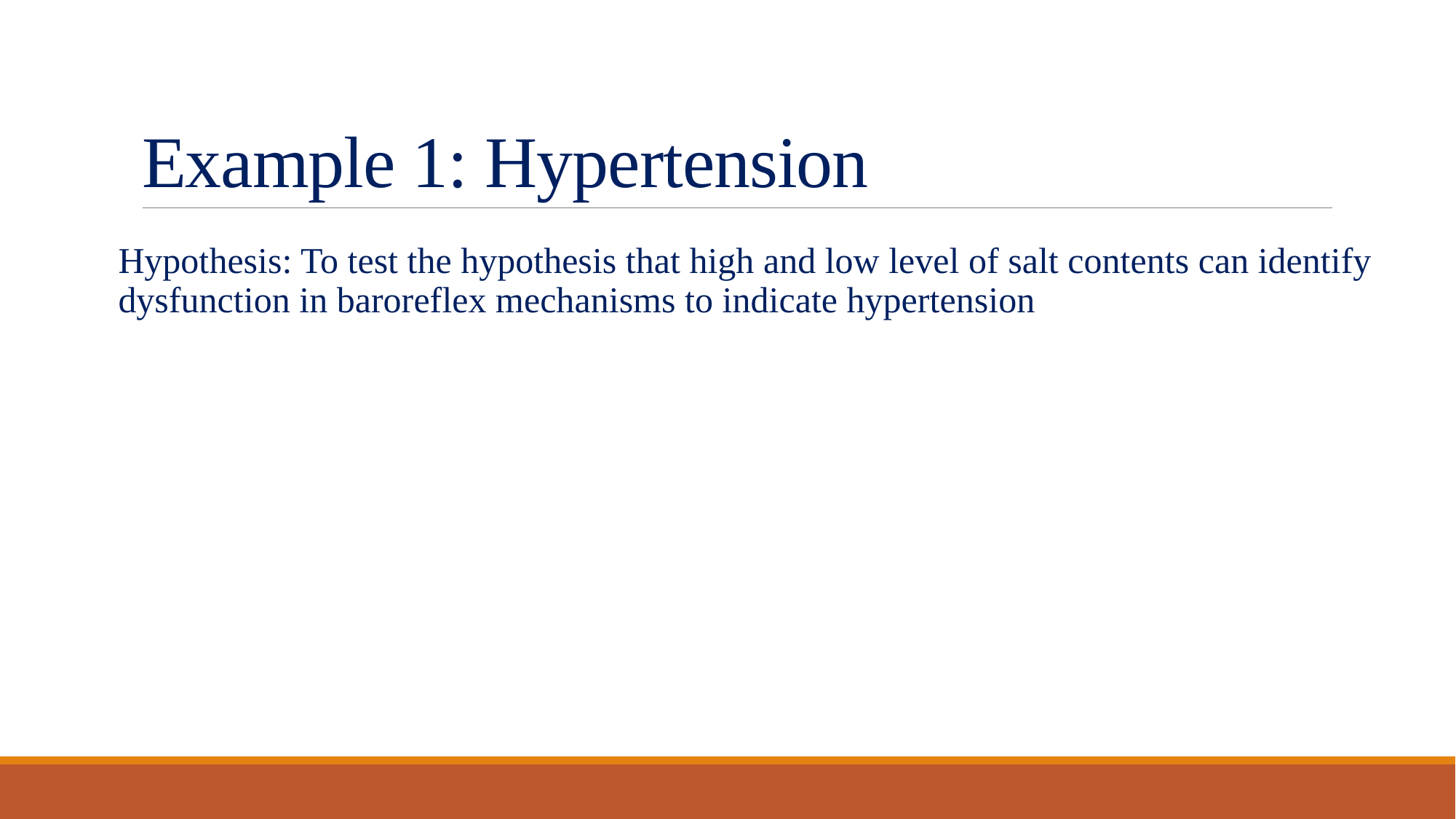

# Example 1: Hypertension

Hypothesis: To test the hypothesis that high and low level of salt contents can identify dysfunction in baroreflex mechanisms to indicate hypertension